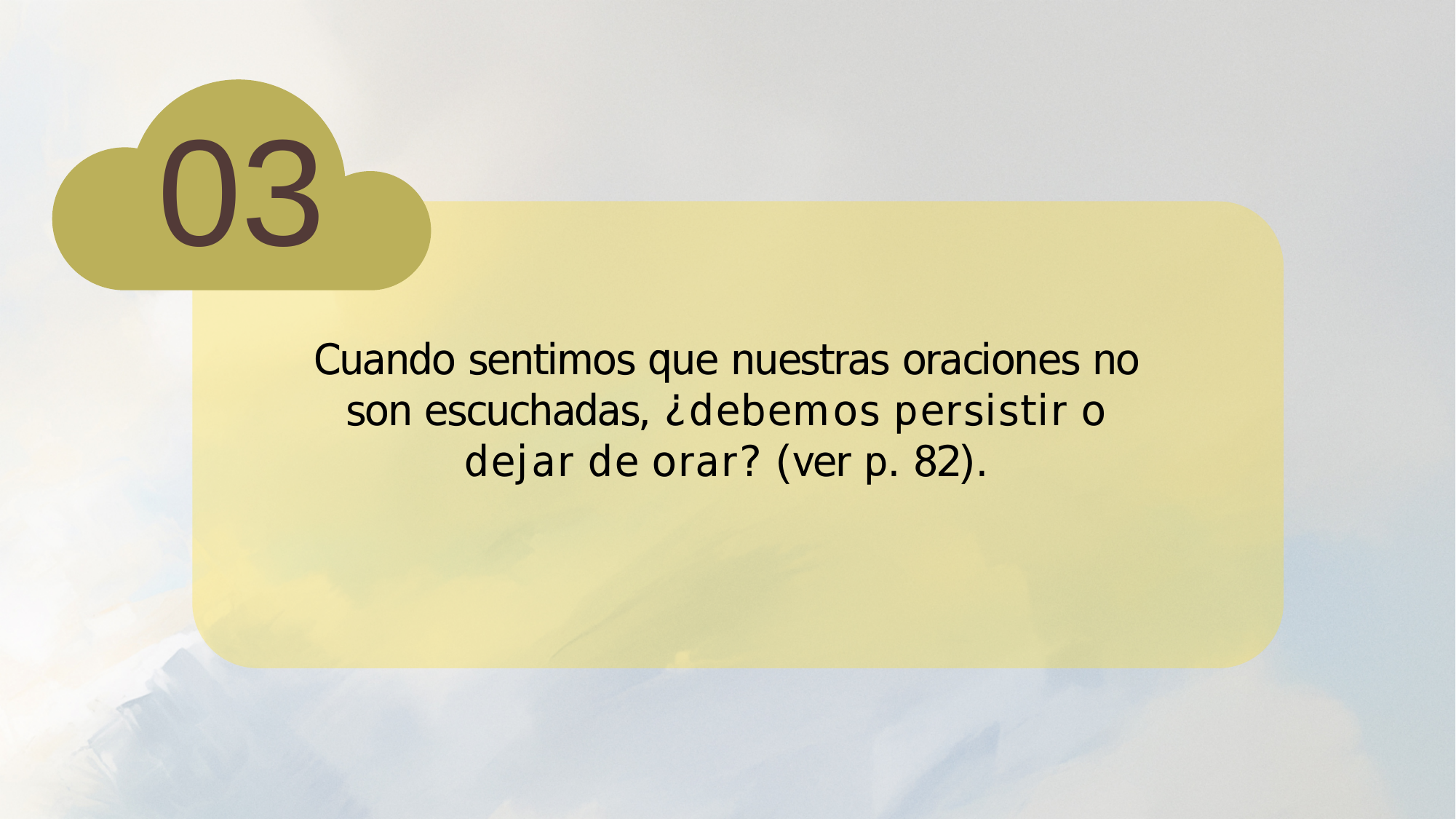

03

Cuando sentimos que nuestras oraciones no son escuchadas, ¿debemos persistir o dejar de orar? (ver p. 82).